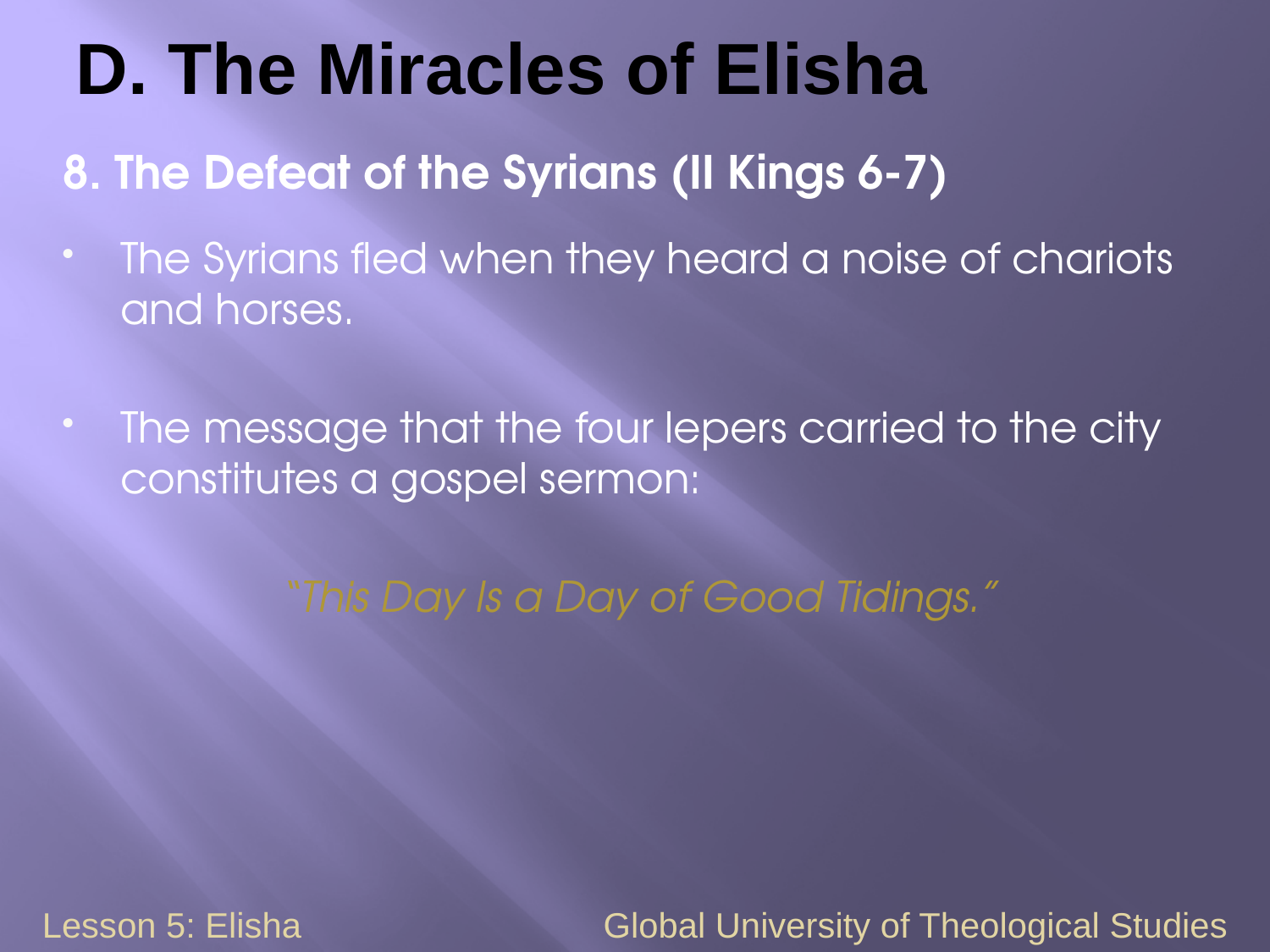

# D. The Miracles of Elisha
8. The Defeat of the Syrians (II Kings 6-7)

The Syrians fled when they heard a noise of chariots and horses.

The message that the four lepers carried to the city constitutes a gospel sermon:

“This Day Is a Day of Good Tidings.”
Lesson 5: Elisha                               Global University of Theological Studies